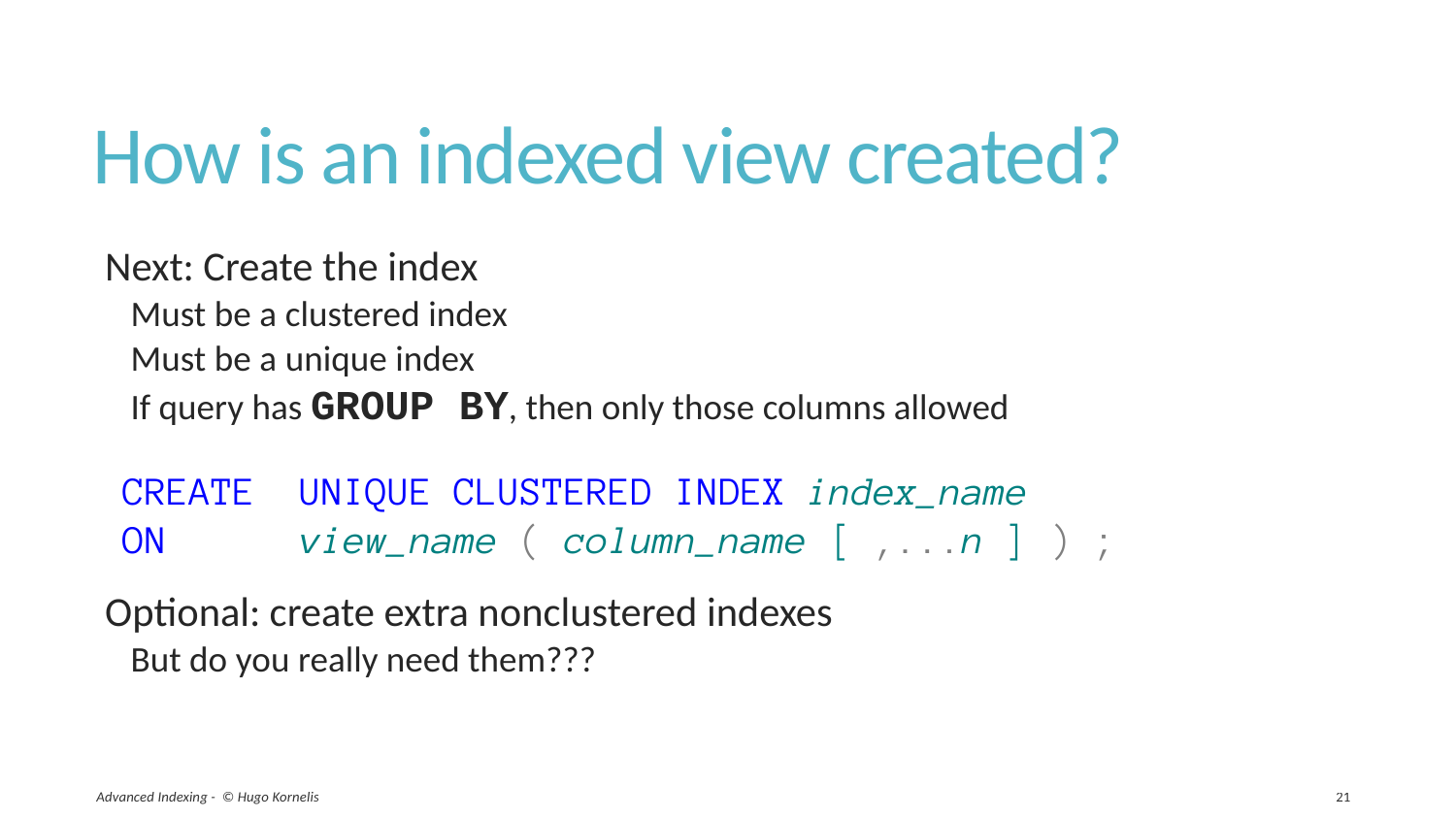

# How is an indexed view created?
Next: Create the index
Must be a clustered index
Must be a unique index
If query has GROUP BY, then only those columns allowed

Optional: create extra nonclustered indexes
But do you really need them???
CREATE  UNIQUE CLUSTERED INDEX index_name
ON      view_name ( column_name [ ,...n ] ) ;
Advanced Indexing -  © Hugo Kornelis
21